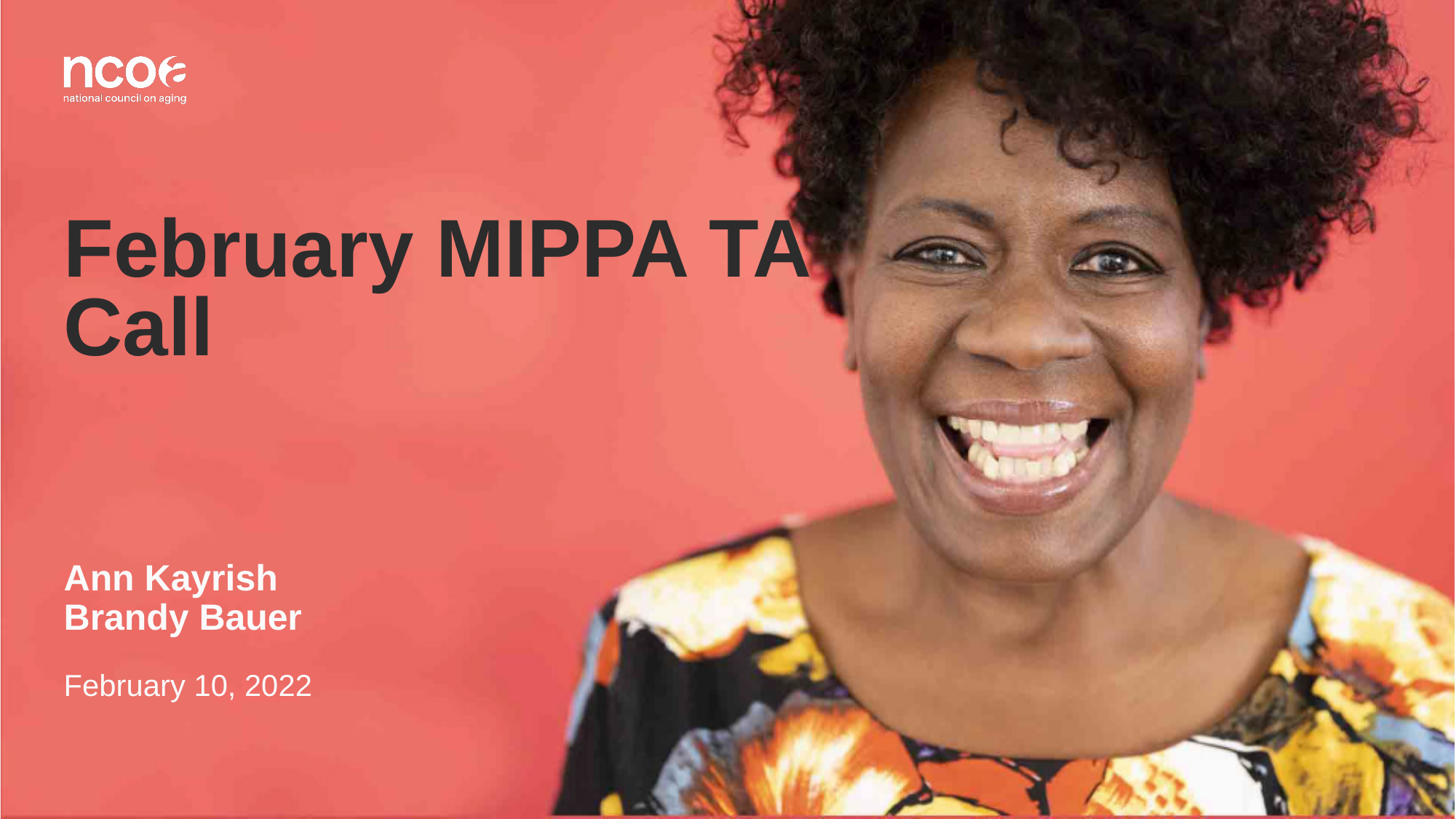

February MIPPA TA Call
Ann Kayrish
Brandy Bauer

February 10, 2022